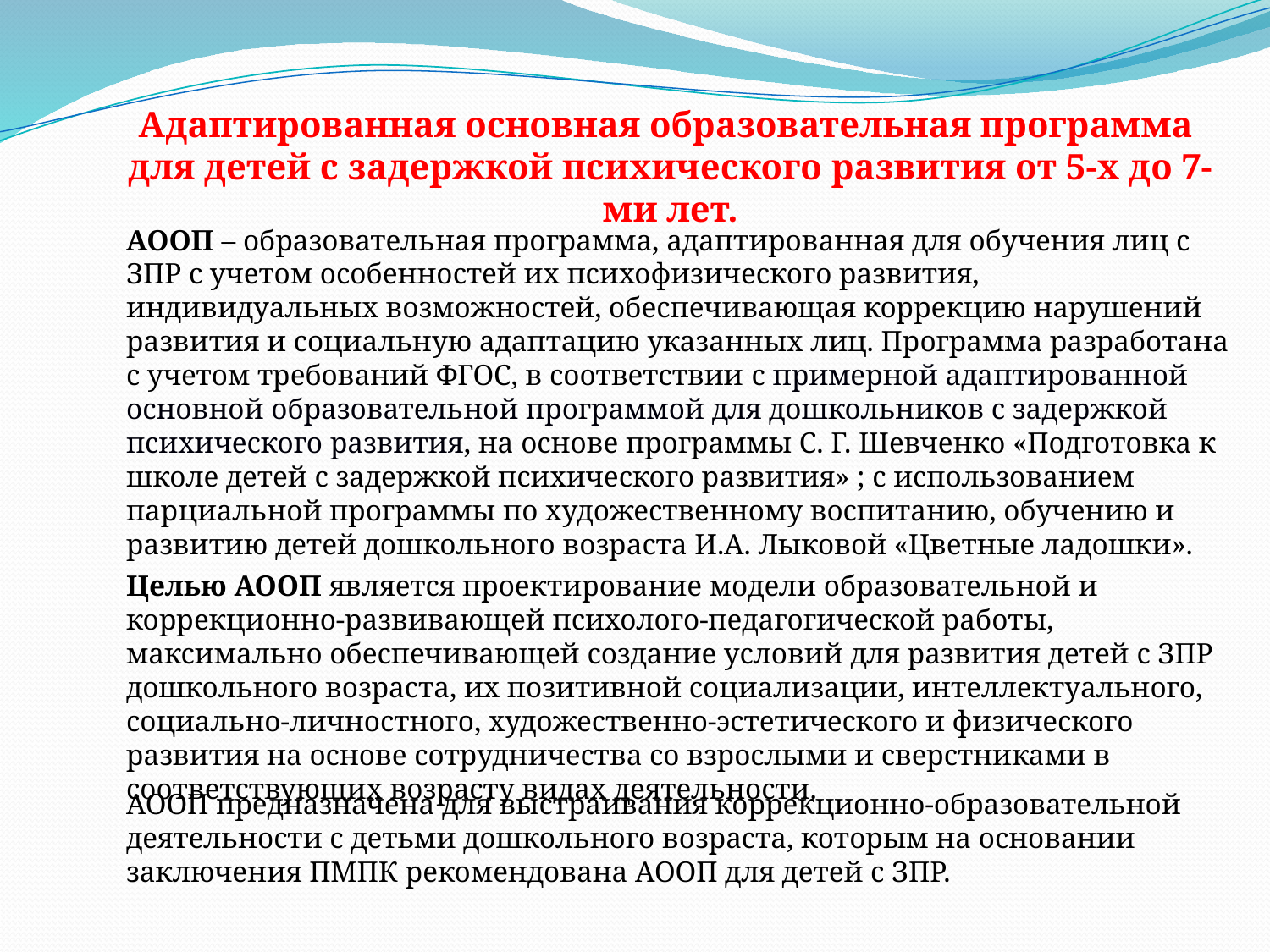

Адаптированная основная образовательная программа  для детей с задержкой психического развития от 5-х до 7-ми лет.

АООП – образовательная программа, адаптированная для обучения лиц с ЗПР с учетом особенностей их психофизического развития, индивидуальных возможностей, обеспечивающая коррекцию нарушений развития и социальную адаптацию указанных лиц. Программа разработана с учетом требований ФГОС, в соответствии с примерной адаптированной основной образовательной программой для дошкольников с задержкой психического развития, на основе программы С. Г. Шевченко «Подготовка к школе детей с задержкой психического развития» ; с использованием парциальной программы по художественному воспитанию, обучению и развитию детей дошкольного возраста И.А. Лыковой «Цветные ладошки».

Целью АООП является проектирование модели образовательной и коррекционно-развивающей психолого-педагогической работы, максимально обеспечивающей создание условий для развития детей с ЗПР дошкольного возраста, их позитивной социализации, интеллектуального, социально-личностного, художественно-эстетического и физического развития на основе сотрудничества со взрослыми и сверстниками в соответствующих возрасту видах деятельности.
АООП предназначена для выстраивания коррекционно-образовательной деятельности с детьми дошкольного возраста, которым на основании заключения ПМПК рекомендована АООП для детей с ЗПР.